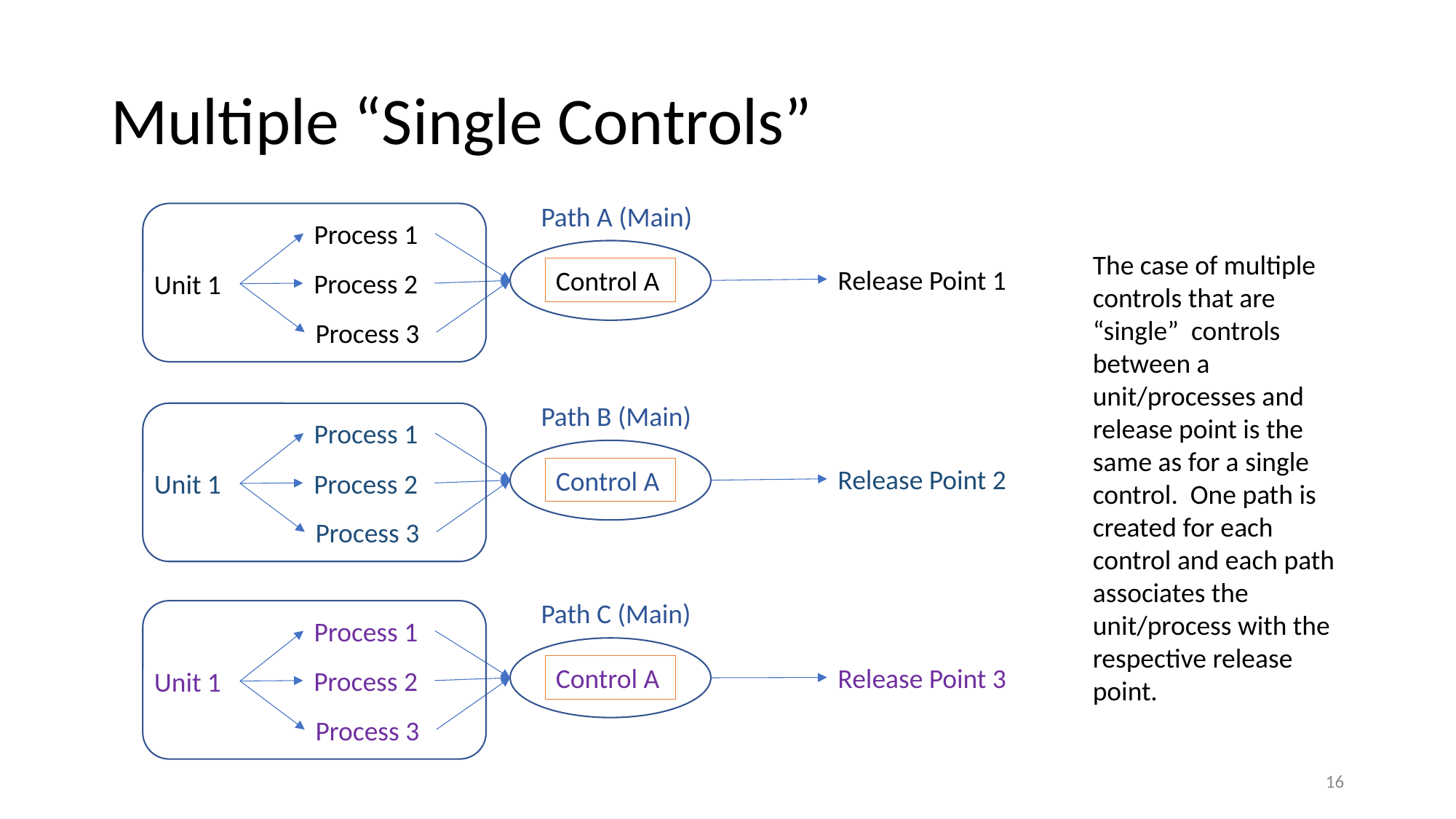

# Multiple “Single Controls”
Path A (Main)

Process 1

The case of multiple controls that are “single”  controls between a unit/processes and release point is the same as for a single control.  One path is created for each control and each path associates the unit/process with the respective release point.
Release Point 1
Control A
Process 2
Unit 1
Process 3
Path B (Main)

Process 1

Release Point 2
Control A
Process 2
Unit 1
Process 3
Path C (Main)

Process 1

Control A
Release Point 3
Process 2
Unit 1
Process 3
16